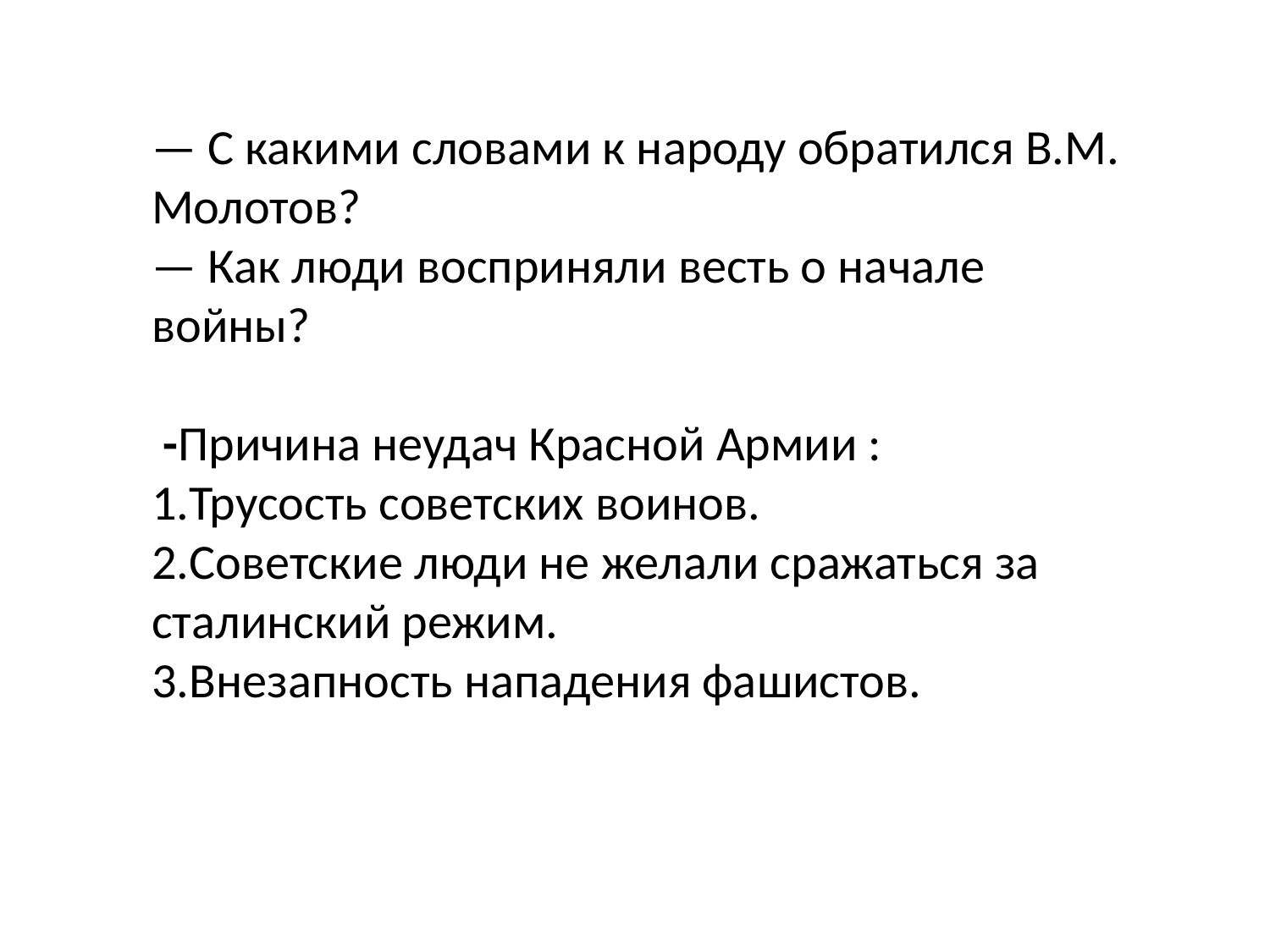

— С какими словами к народу обратился В.М. Молотов?
— Как люди восприняли весть о начале войны?
 -Причина неудач Красной Армии :
1.Трусость советских воинов.
2.Советские люди не желали сражаться за сталинский режим.
3.Внезапность нападения фашистов.